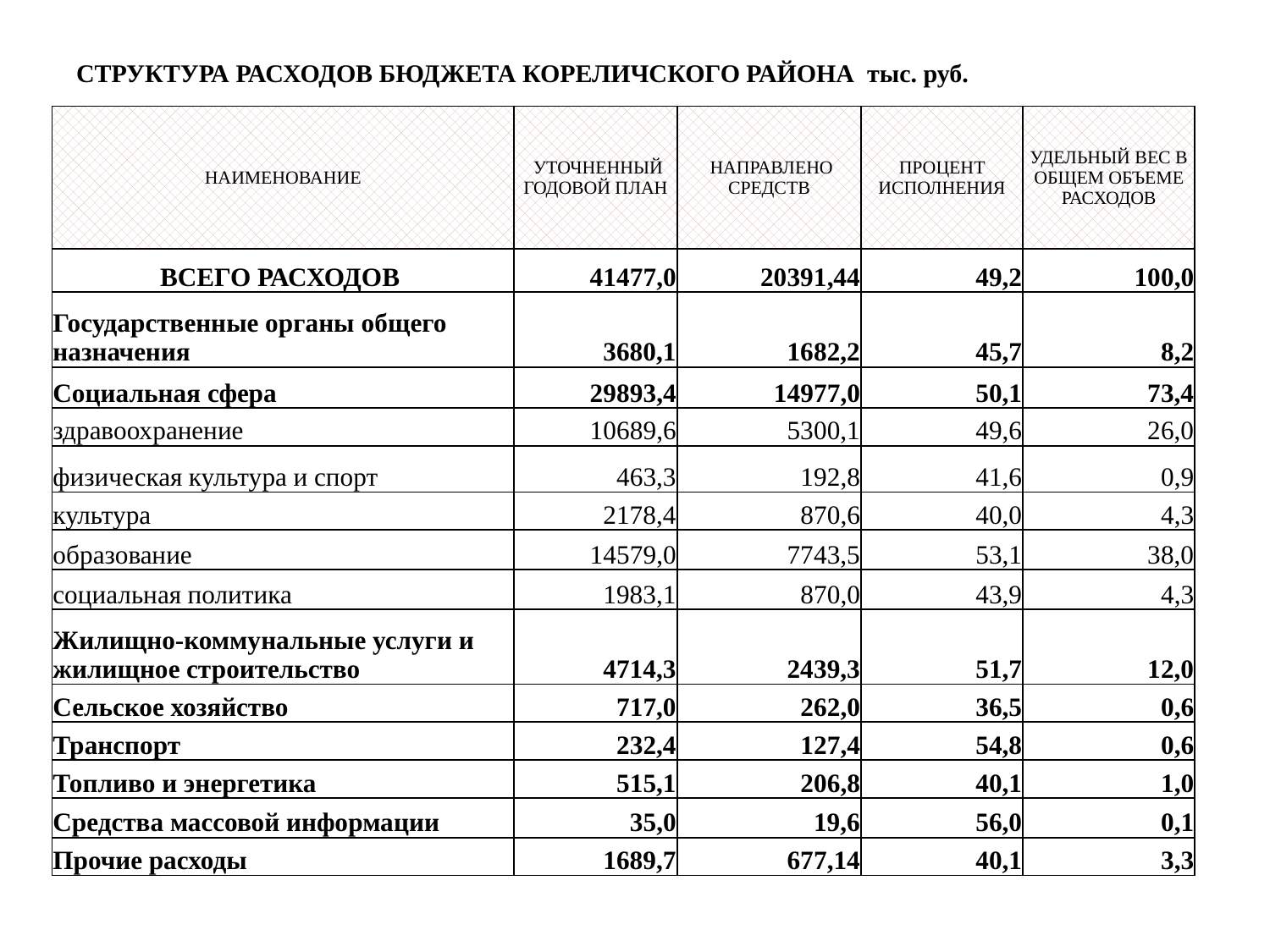

# СТРУКТУРА РАСХОДОВ БЮДЖЕТА КОРЕЛИЧСКОГО РАЙОНА  тыс. руб.
| НАИМЕНОВАНИЕ | УТОЧНЕННЫЙ ГОДОВОЙ ПЛАН | НАПРАВЛЕНО СРЕДСТВ | ПРОЦЕНТ ИСПОЛНЕНИЯ | УДЕЛЬНЫЙ ВЕС В ОБЩЕМ ОБЪЕМЕ РАСХОДОВ |
| --- | --- | --- | --- | --- |
| ВСЕГО РАСХОДОВ | 41477,0 | 20391,44 | 49,2 | 100,0 |
| Государственные органы общего назначения | 3680,1 | 1682,2 | 45,7 | 8,2 |
| Социальная сфера | 29893,4 | 14977,0 | 50,1 | 73,4 |
| здравоохранение | 10689,6 | 5300,1 | 49,6 | 26,0 |
| физическая культура и спорт | 463,3 | 192,8 | 41,6 | 0,9 |
| культура | 2178,4 | 870,6 | 40,0 | 4,3 |
| образование | 14579,0 | 7743,5 | 53,1 | 38,0 |
| социальная политика | 1983,1 | 870,0 | 43,9 | 4,3 |
| Жилищно-коммунальные услуги и жилищное строительство | 4714,3 | 2439,3 | 51,7 | 12,0 |
| Сельское хозяйство | 717,0 | 262,0 | 36,5 | 0,6 |
| Транспорт | 232,4 | 127,4 | 54,8 | 0,6 |
| Топливо и энергетика | 515,1 | 206,8 | 40,1 | 1,0 |
| Средства массовой информации | 35,0 | 19,6 | 56,0 | 0,1 |
| Прочие расходы | 1689,7 | 677,14 | 40,1 | 3,3 |